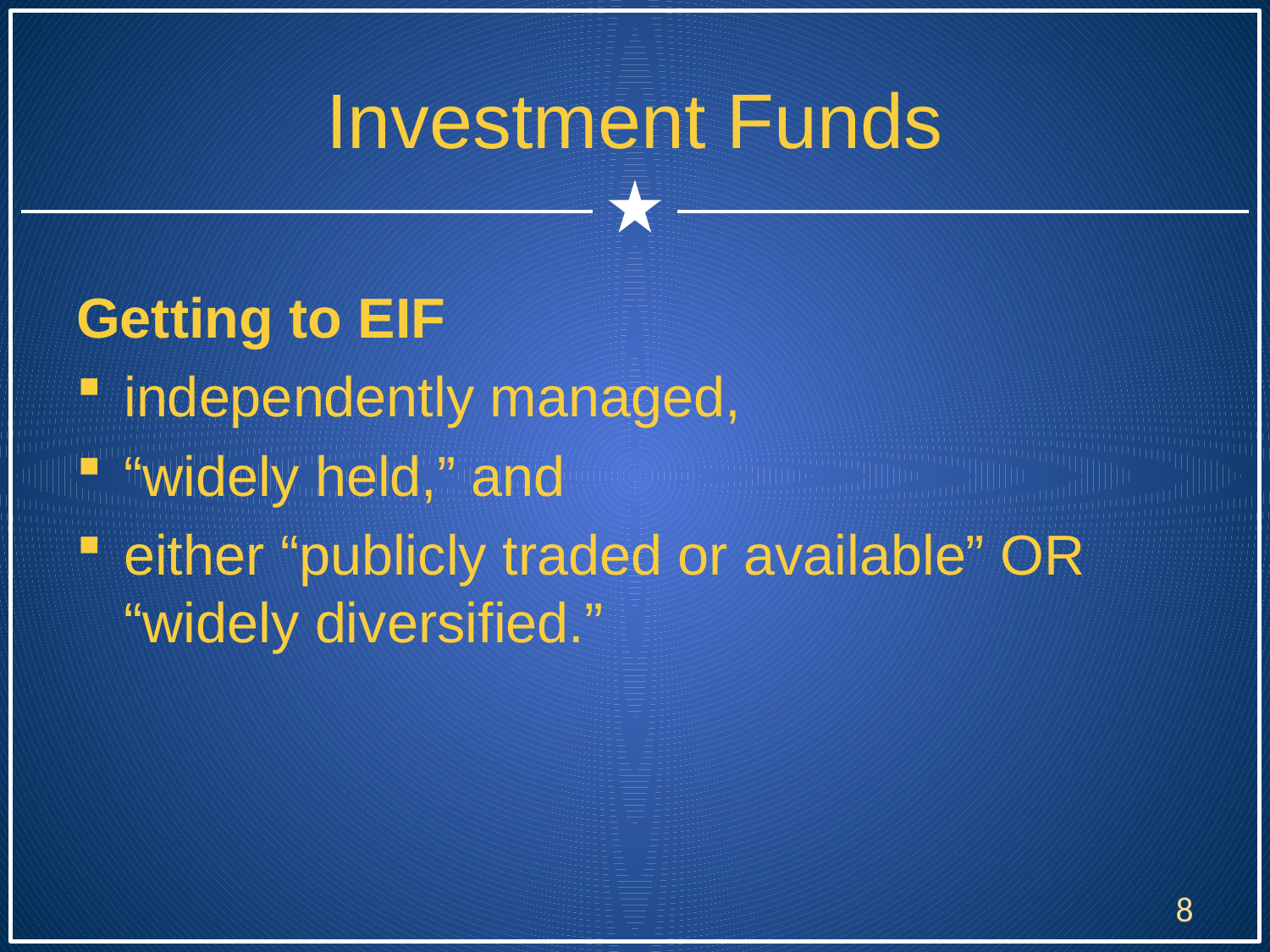

# Investment Funds
Getting to EIF
independently managed,
“widely held,” and
either “publicly traded or available” OR “widely diversified.”

8